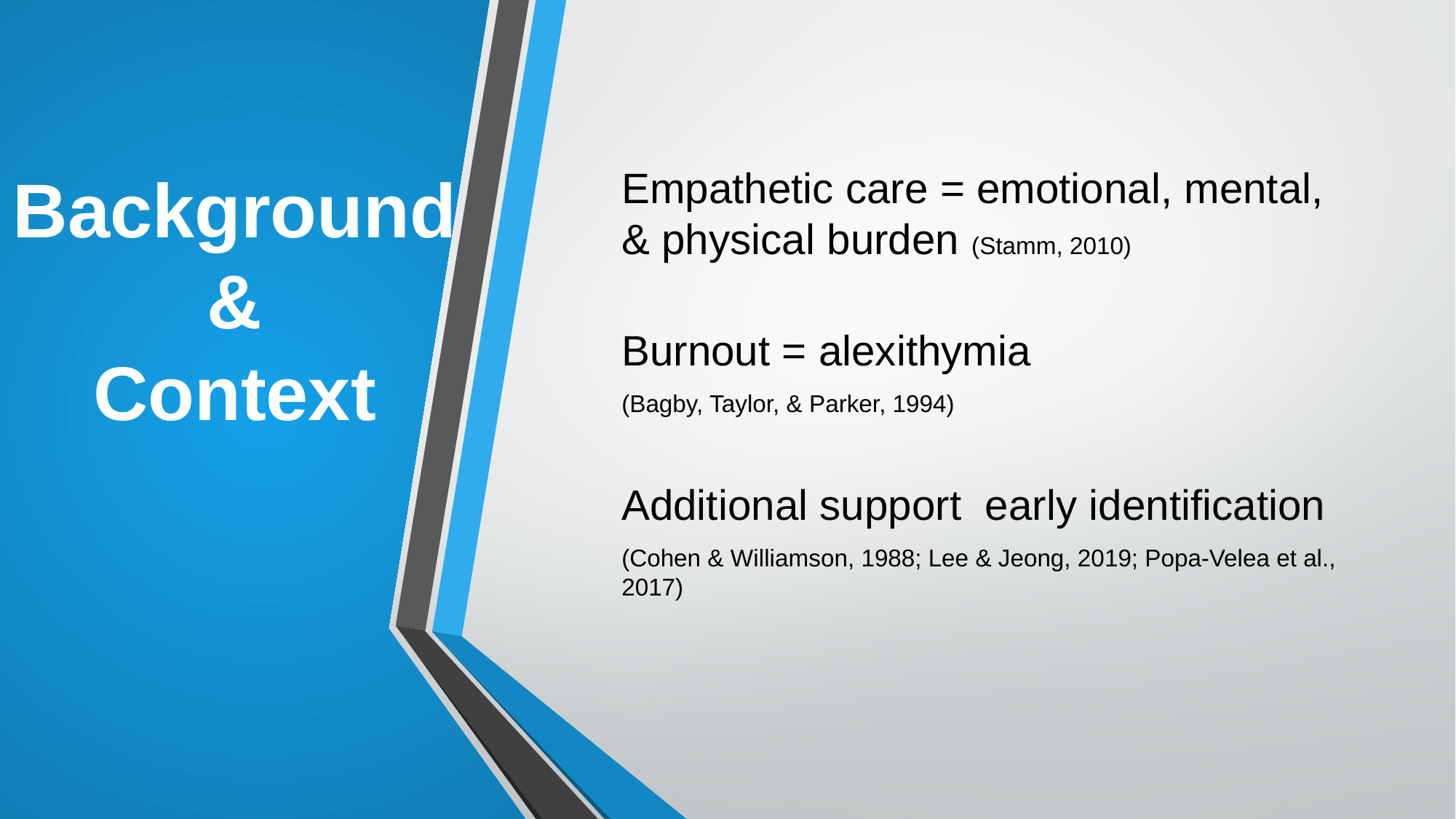

Empathetic care = emotional, mental, & physical burden (Stamm, 2010)

Burnout = alexithymia
(Bagby, Taylor, & Parker, 1994)

Additional support  early identification
(Cohen & Williamson, 1988; Lee & Jeong, 2019; Popa-Velea et al., 2017)

# Background & Context